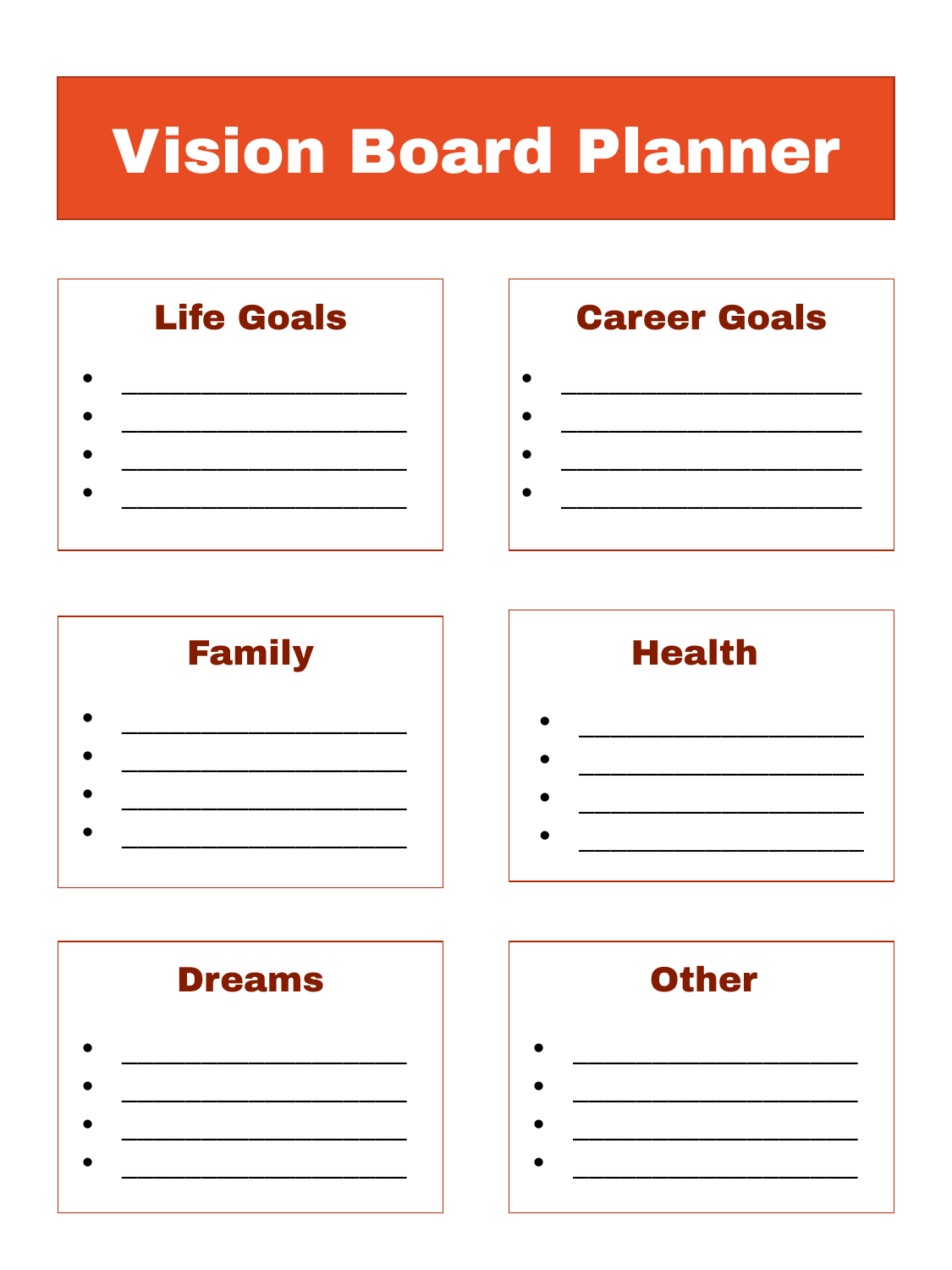

Vision Board Planner

Life Goals
Career Goals
__________________
__________________
__________________
__________________
___________________
___________________
___________________
___________________

Family
Health
__________________
__________________
__________________
__________________
__________________
__________________
__________________
__________________

Dreams
Other
__________________
__________________
__________________
__________________
__________________
__________________
__________________
__________________